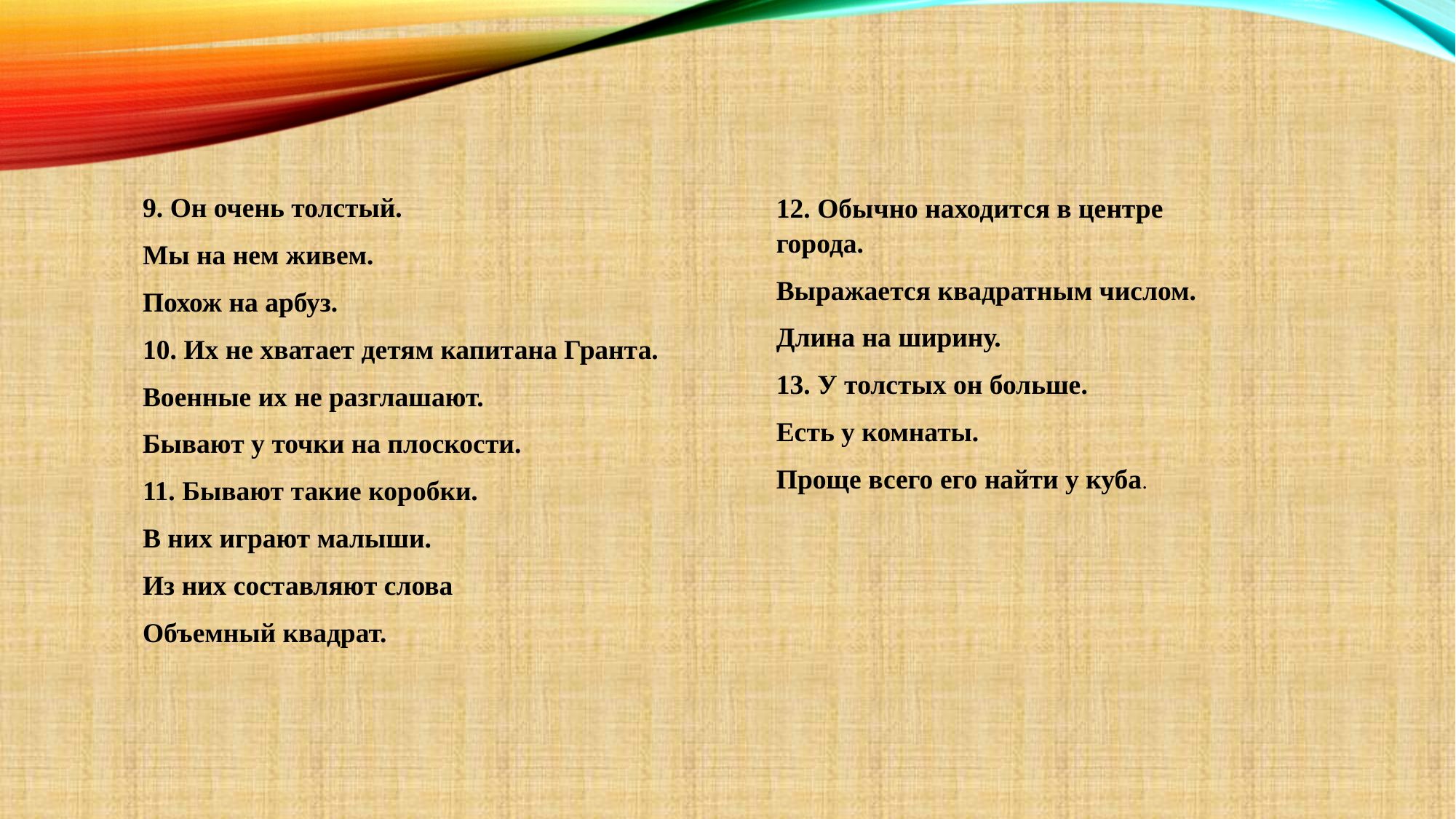

9. Он очень толстый.
Мы на нем живем.
Похож на арбуз.
10. Их не хватает детям капитана Гранта.
Военные их не разглашают.
Бывают у точки на плоскости.
11. Бывают такие коробки.
В них играют малыши.
Из них составляют слова
Объемный квадрат.
12. Обычно находится в центре города.
Выражается квадратным числом.
Длина на ширину.
13. У толстых он больше.
Есть у комнаты.
Проще всего его найти у куба.